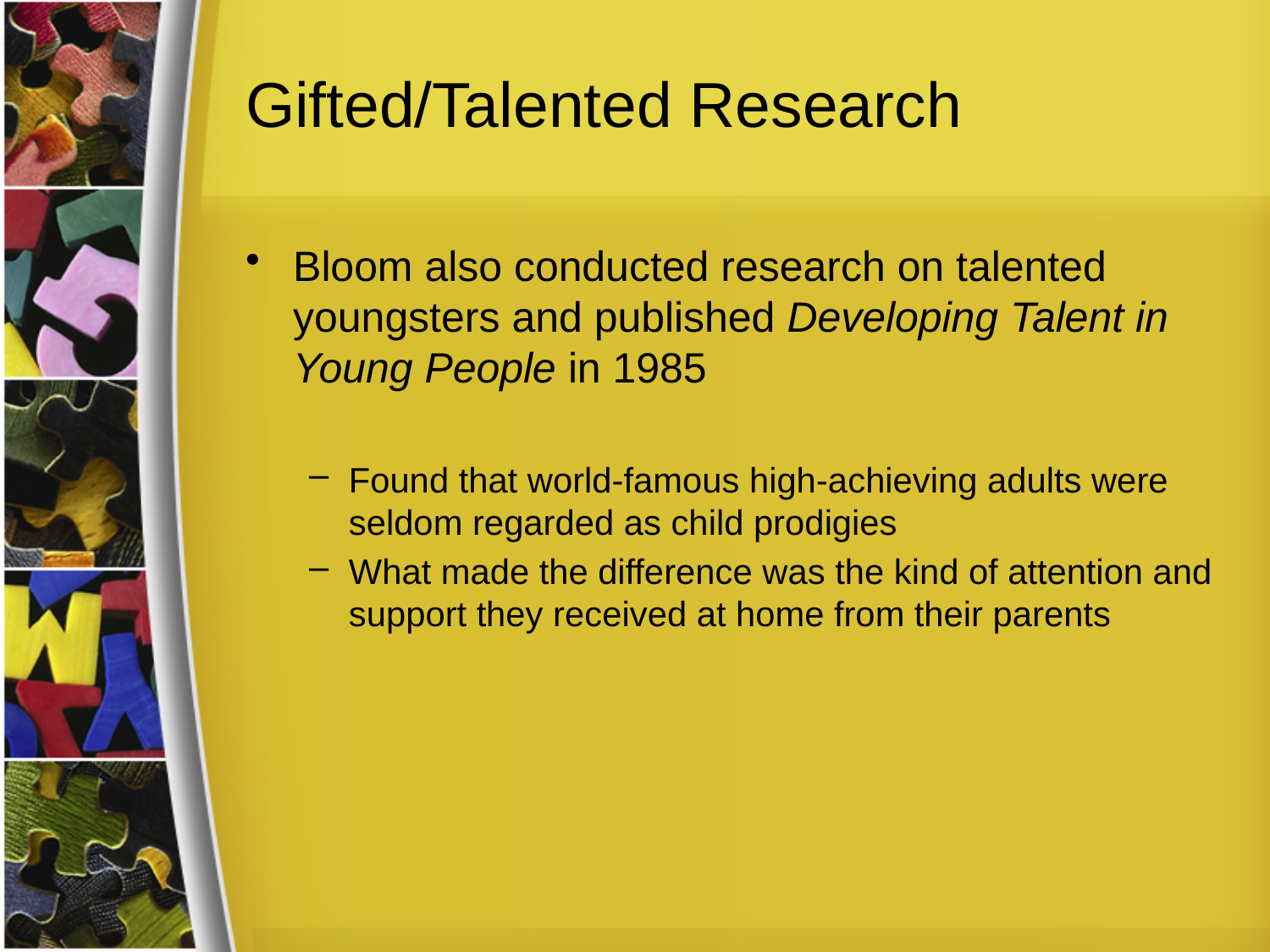

# Gifted/Talented Research
Bloom also conducted research on talented youngsters and published Developing Talent in Young People in 1985

Found that world-famous high-achieving adults were seldom regarded as child prodigies
What made the difference was the kind of attention and support they received at home from their parents